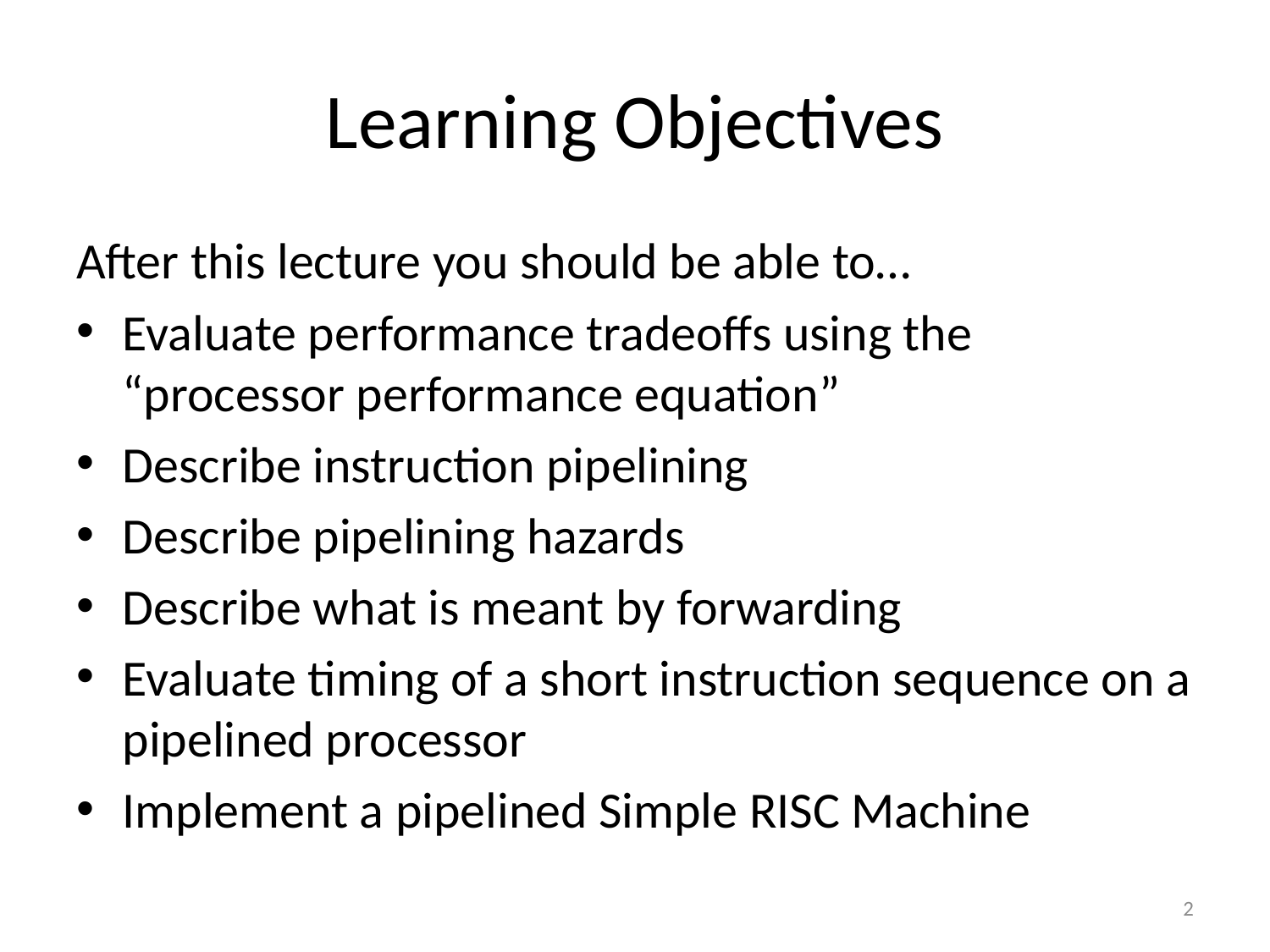

# Learning Objectives
After this lecture you should be able to…
Evaluate performance tradeoffs using the “processor performance equation”
Describe instruction pipelining
Describe pipelining hazards
Describe what is meant by forwarding
Evaluate timing of a short instruction sequence on a pipelined processor
Implement a pipelined Simple RISC Machine
2